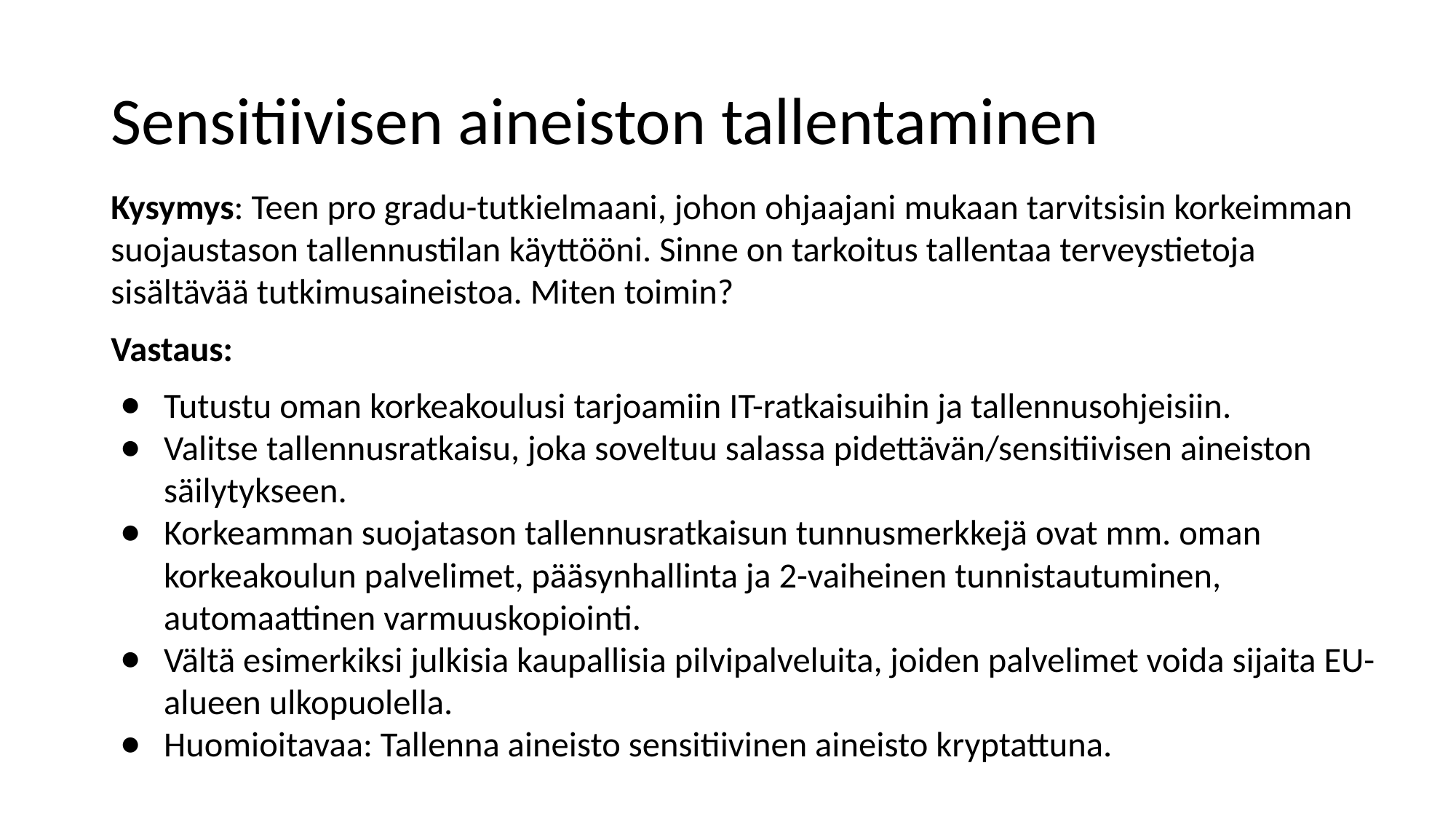

# Sensitiivisen aineiston tallentaminen
Kysymys: Teen pro gradu-tutkielmaani, johon ohjaajani mukaan tarvitsisin korkeimman suojaustason tallennustilan käyttööni. Sinne on tarkoitus tallentaa terveystietoja sisältävää tutkimusaineistoa. Miten toimin?
Vastaus:
Tutustu oman korkeakoulusi tarjoamiin IT-ratkaisuihin ja tallennusohjeisiin.
Valitse tallennusratkaisu, joka soveltuu salassa pidettävän/sensitiivisen aineiston säilytykseen.
Korkeamman suojatason tallennusratkaisun tunnusmerkkejä ovat mm. oman korkeakoulun palvelimet, pääsynhallinta ja 2-vaiheinen tunnistautuminen, automaattinen varmuuskopiointi.
Vältä esimerkiksi julkisia kaupallisia pilvipalveluita, joiden palvelimet voida sijaita EU-alueen ulkopuolella.
Huomioitavaa: Tallenna aineisto sensitiivinen aineisto kryptattuna.